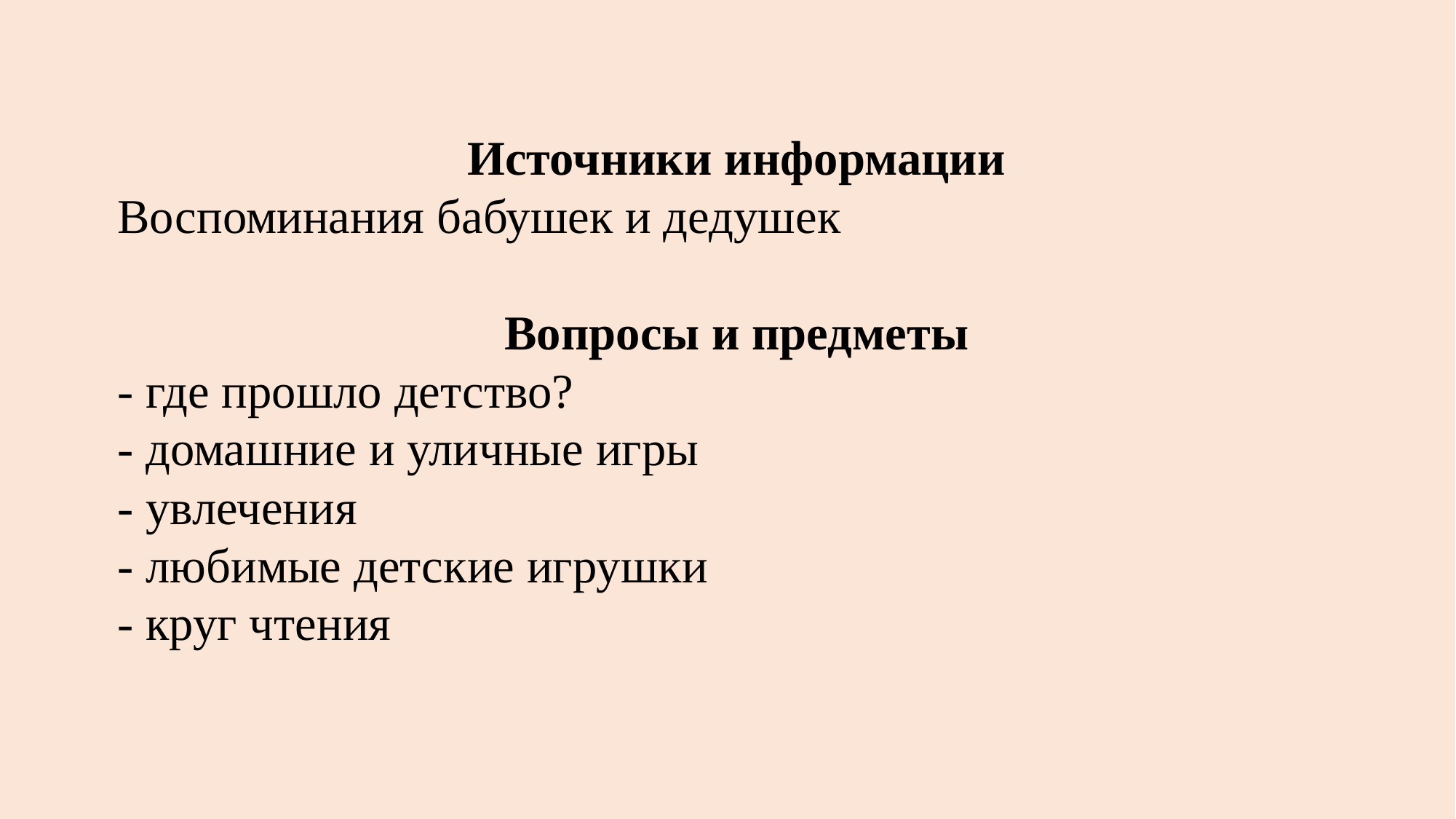

Источники информации
Воспоминания бабушек и дедушек

Вопросы и предметы
- где прошло детство?
- домашние и уличные игры
- увлечения
- любимые детские игрушки
- круг чтения